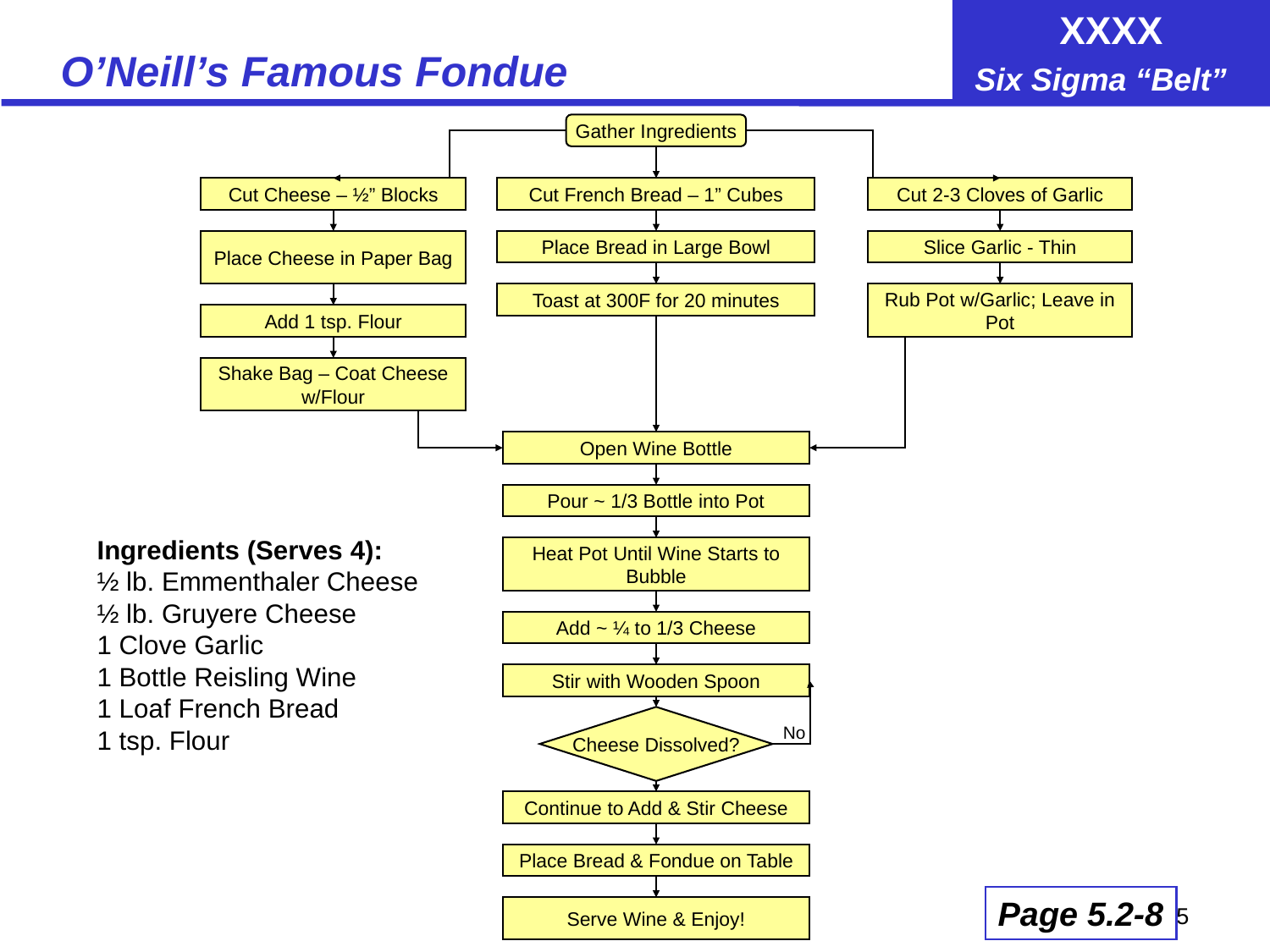

# O’Neill’s Famous Fondue

Gather Ingredients
Cut Cheese – ½” Blocks
Cut French Bread – 1” Cubes
Cut 2-3 Cloves of Garlic
Place Cheese in Paper Bag
Place Bread in Large Bowl
Slice Garlic - Thin
Toast at 300F for 20 minutes
Rub Pot w/Garlic; Leave in Pot
Add 1 tsp. Flour
Shake Bag – Coat Cheese w/Flour
Open Wine Bottle
Pour ~ 1/3 Bottle into Pot
Ingredients (Serves 4):
½ lb. Emmenthaler Cheese
½ lb. Gruyere Cheese
1 Clove Garlic
1 Bottle Reisling Wine
1 Loaf French Bread
1 tsp. Flour
Heat Pot Until Wine Starts to Bubble
Add ~ ¼ to 1/3 Cheese
Stir with Wooden Spoon
Cheese Dissolved?
Continue to Add & Stir Cheese
Place Bread & Fondue on Table
Serve Wine & Enjoy!
No
Page 5.2-8